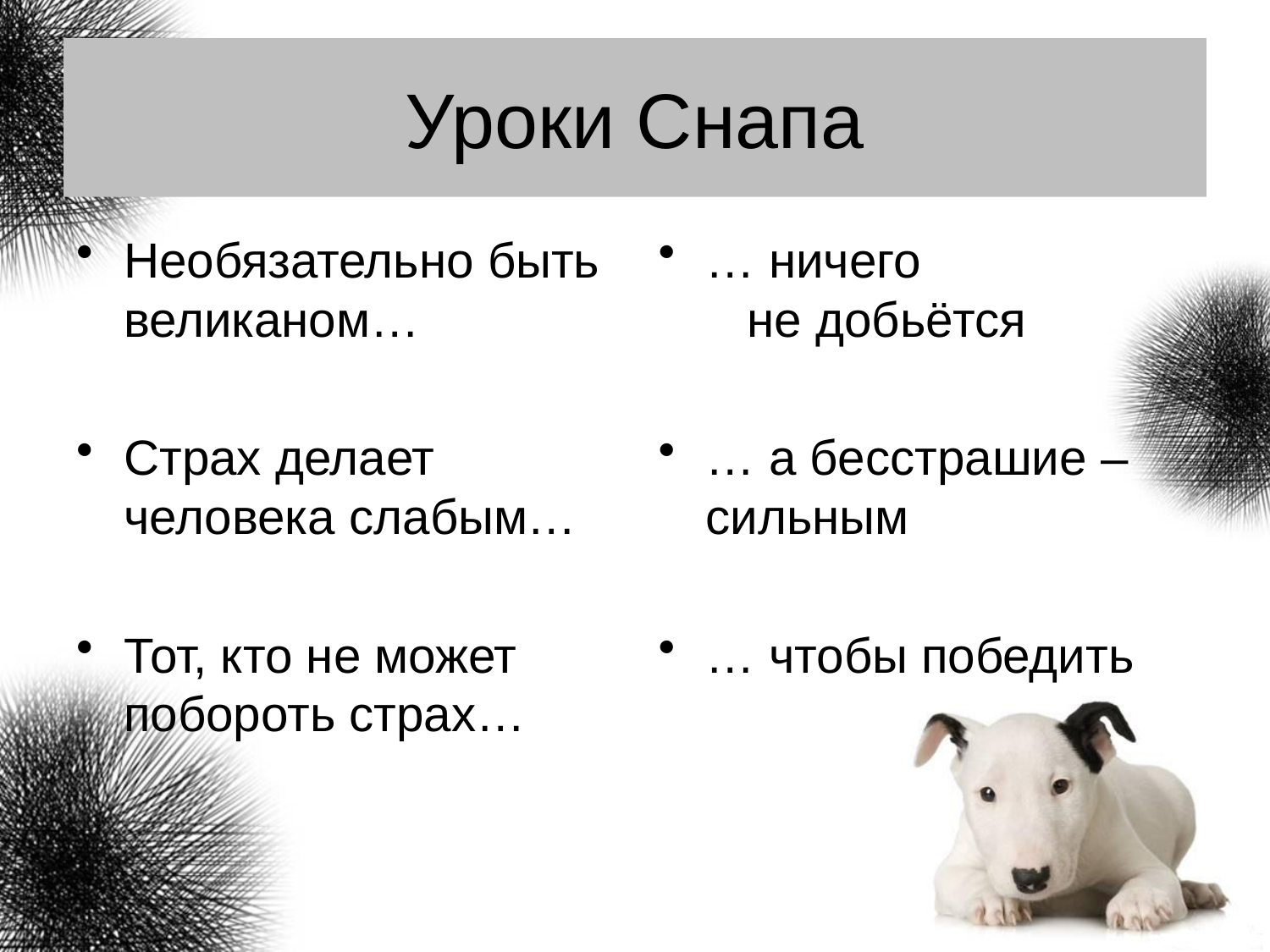

# Уроки Снапа
Необязательно быть великаном…

Страх делает человека слабым…

Тот, кто не может побороть страх…
… ничего                       не добьётся

… а бесстрашие – сильным

… чтобы победить